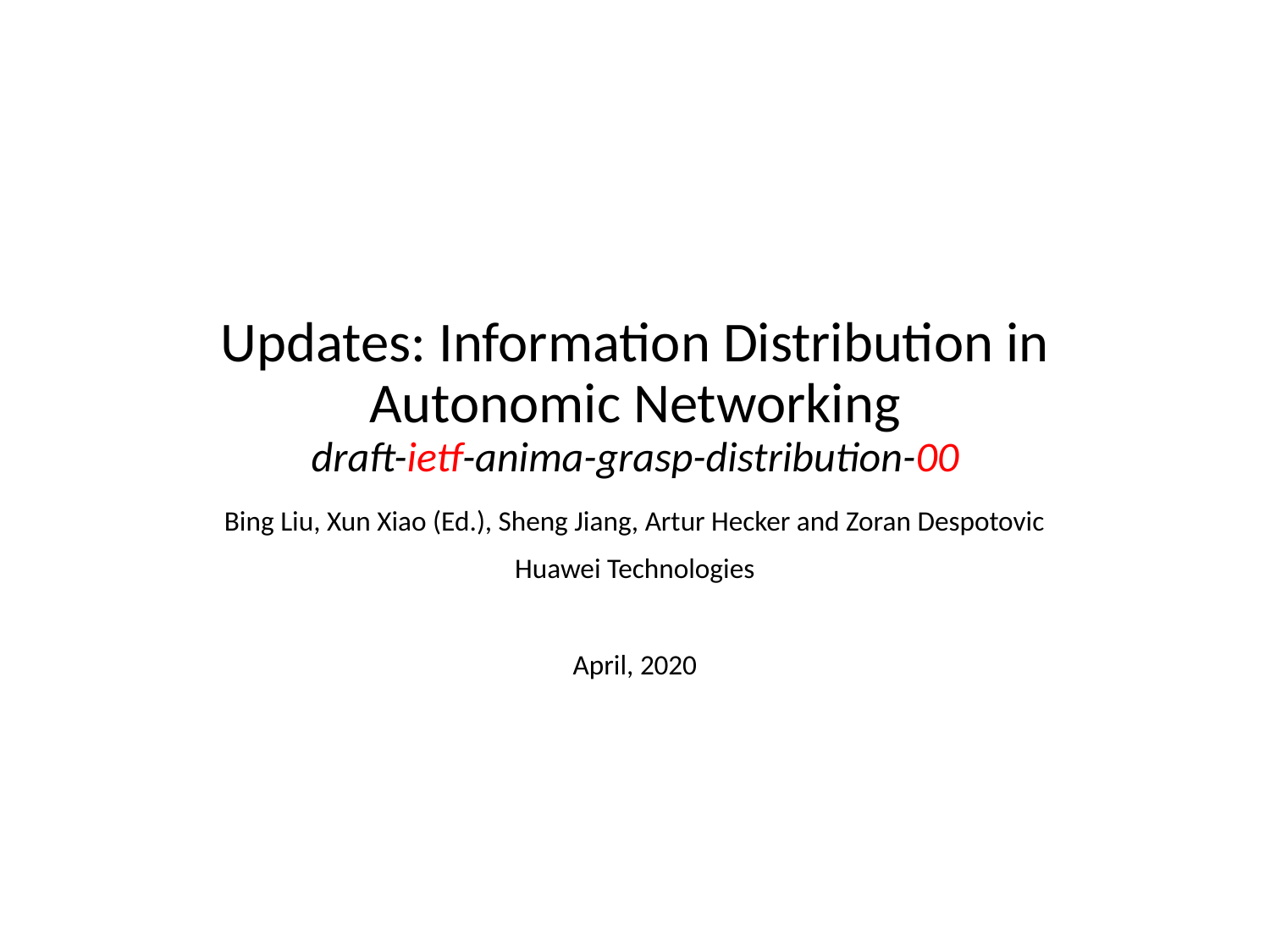

# Updates: Information Distribution in Autonomic Networking draft-ietf-anima-grasp-distribution-00
Bing Liu, Xun Xiao (Ed.), Sheng Jiang, Artur Hecker and Zoran Despotovic
Huawei Technologies

April, 2020